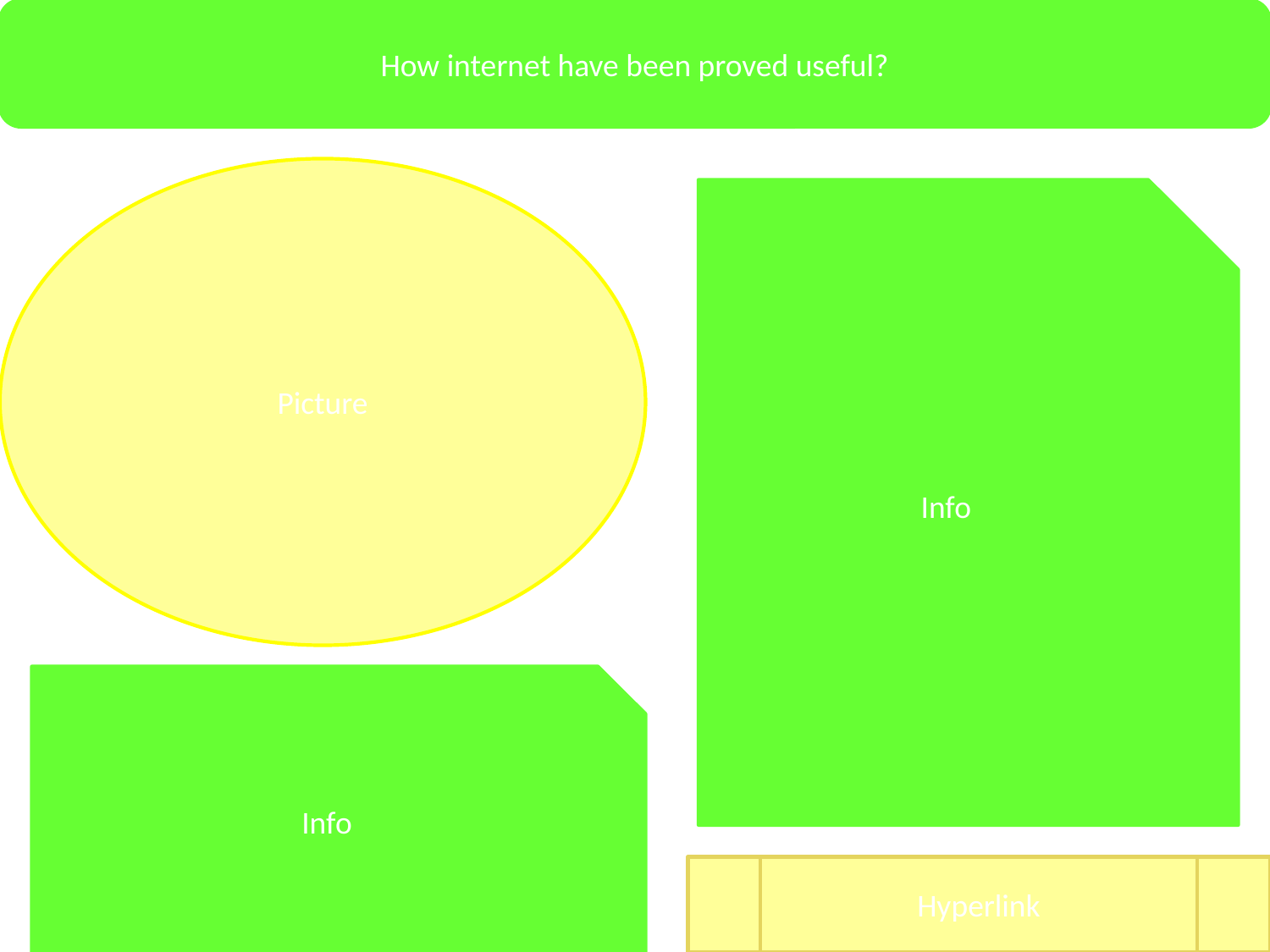

How internet have been proved useful?
Picture
Info

Info
Hyperlink